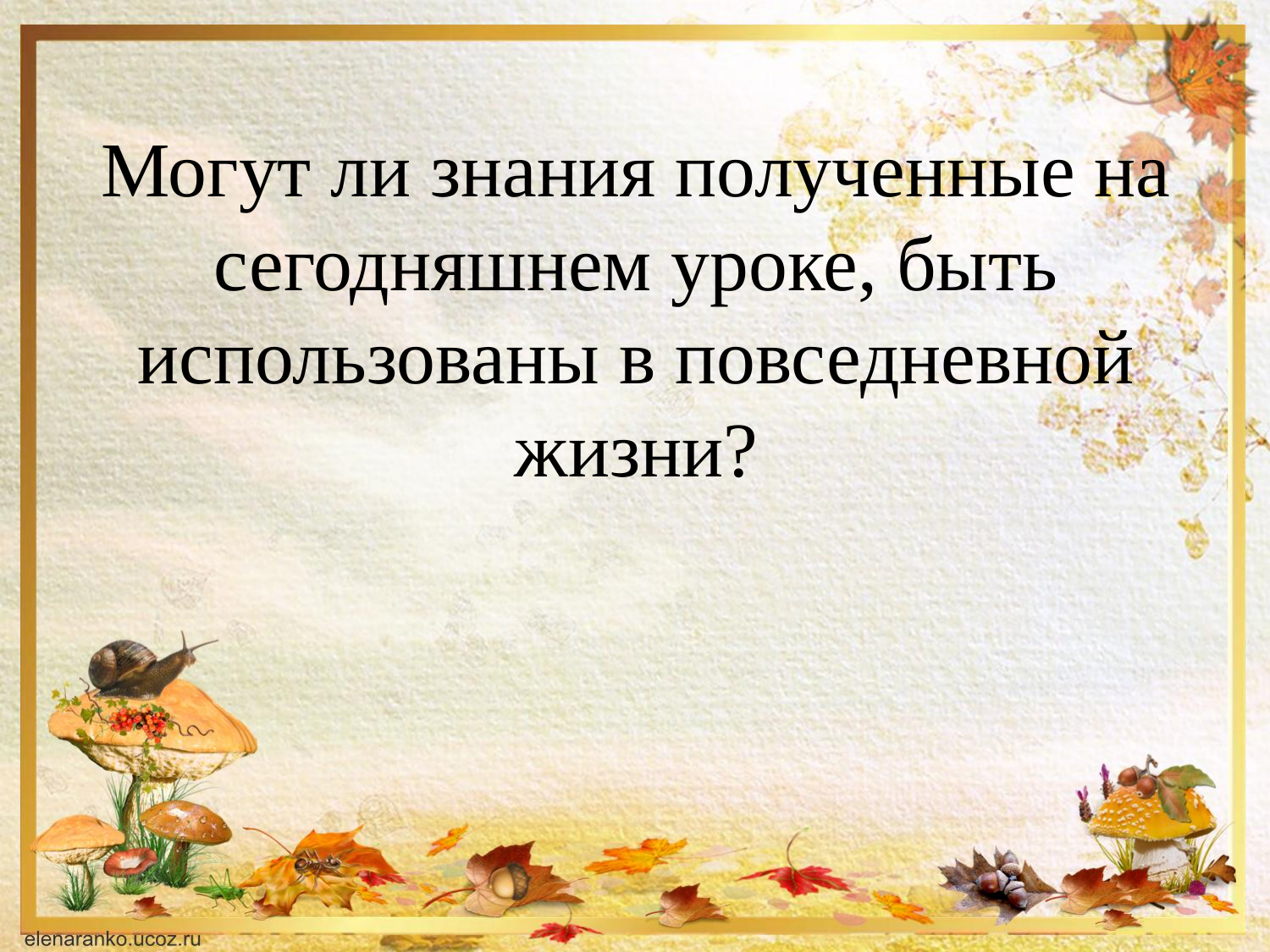

# Могут ли знания полученные на сегодняшнем уроке, быть использованы в повседневной жизни?